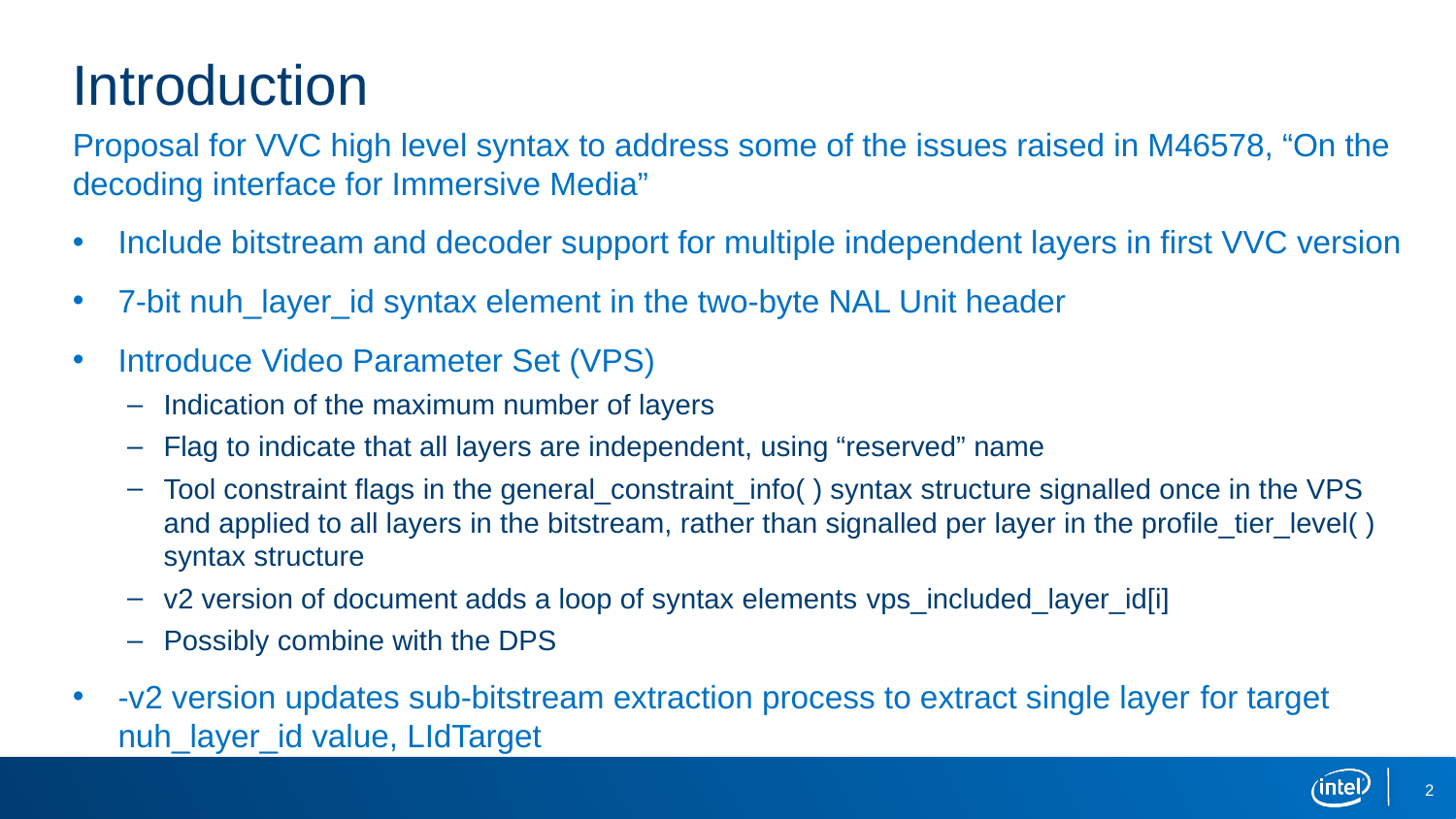

# Introduction
Proposal for VVC high level syntax to address some of the issues raised in M46578, “On the decoding interface for Immersive Media”
Include bitstream and decoder support for multiple independent layers in first VVC version
7-bit nuh_layer_id syntax element in the two-byte NAL Unit header
Introduce Video Parameter Set (VPS)
Indication of the maximum number of layers
Flag to indicate that all layers are independent, using “reserved” name
Tool constraint flags in the general_constraint_info( ) syntax structure signalled once in the VPS and applied to all layers in the bitstream, rather than signalled per layer in the profile_tier_level( ) syntax structure
v2 version of document adds a loop of syntax elements vps_included_layer_id[i]
Possibly combine with the DPS
-v2 version updates sub-bitstream extraction process to extract single layer for target nuh_layer_id value, LIdTarget
2